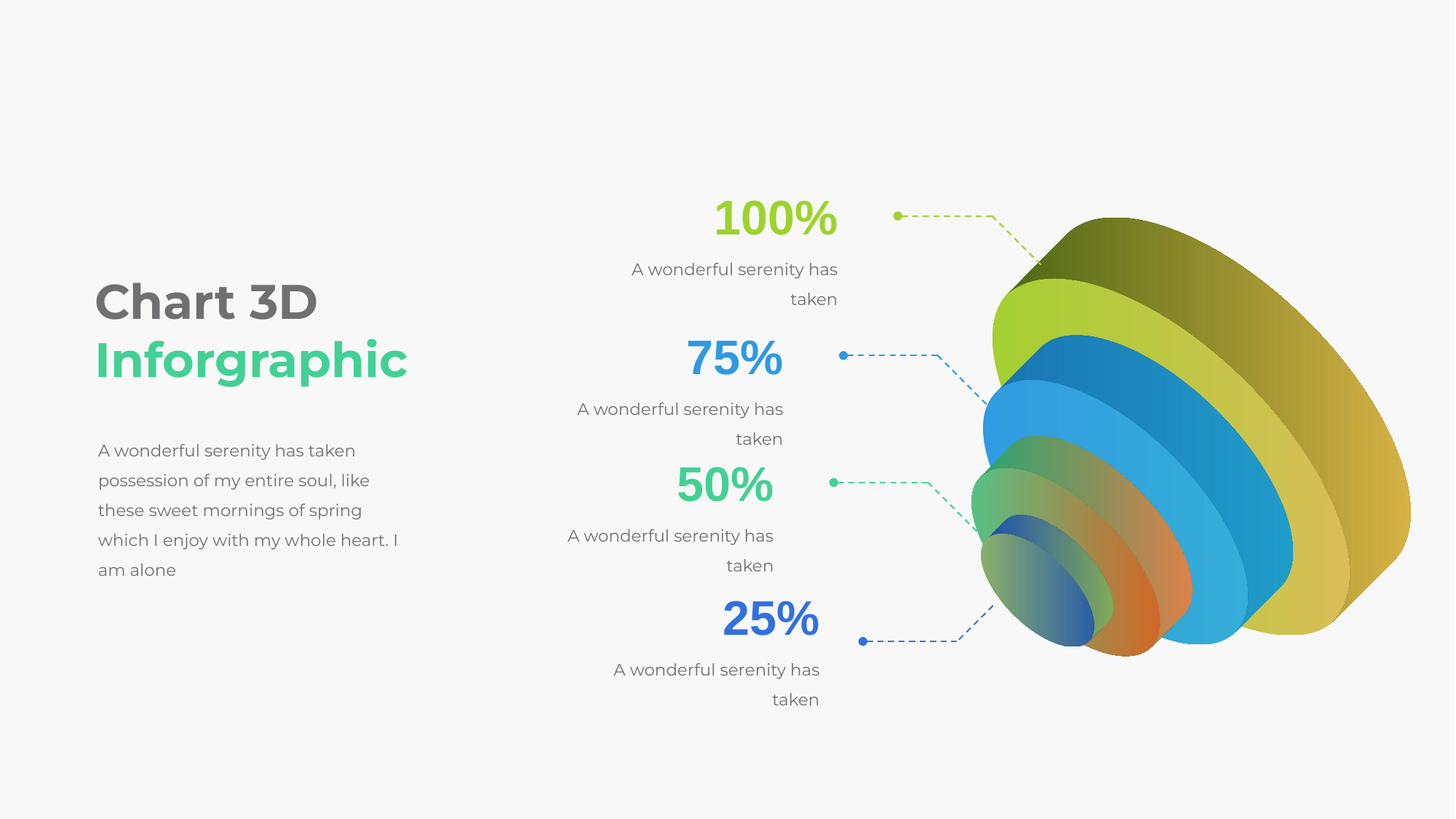

100%
A wonderful serenity has taken

75%
A wonderful serenity has taken
50%
A wonderful serenity has taken
25%
A wonderful serenity has taken
Chart 3D Inforgraphic
A wonderful serenity has taken possession of my entire soul, like these sweet mornings of spring which I enjoy with my whole heart. I am alone